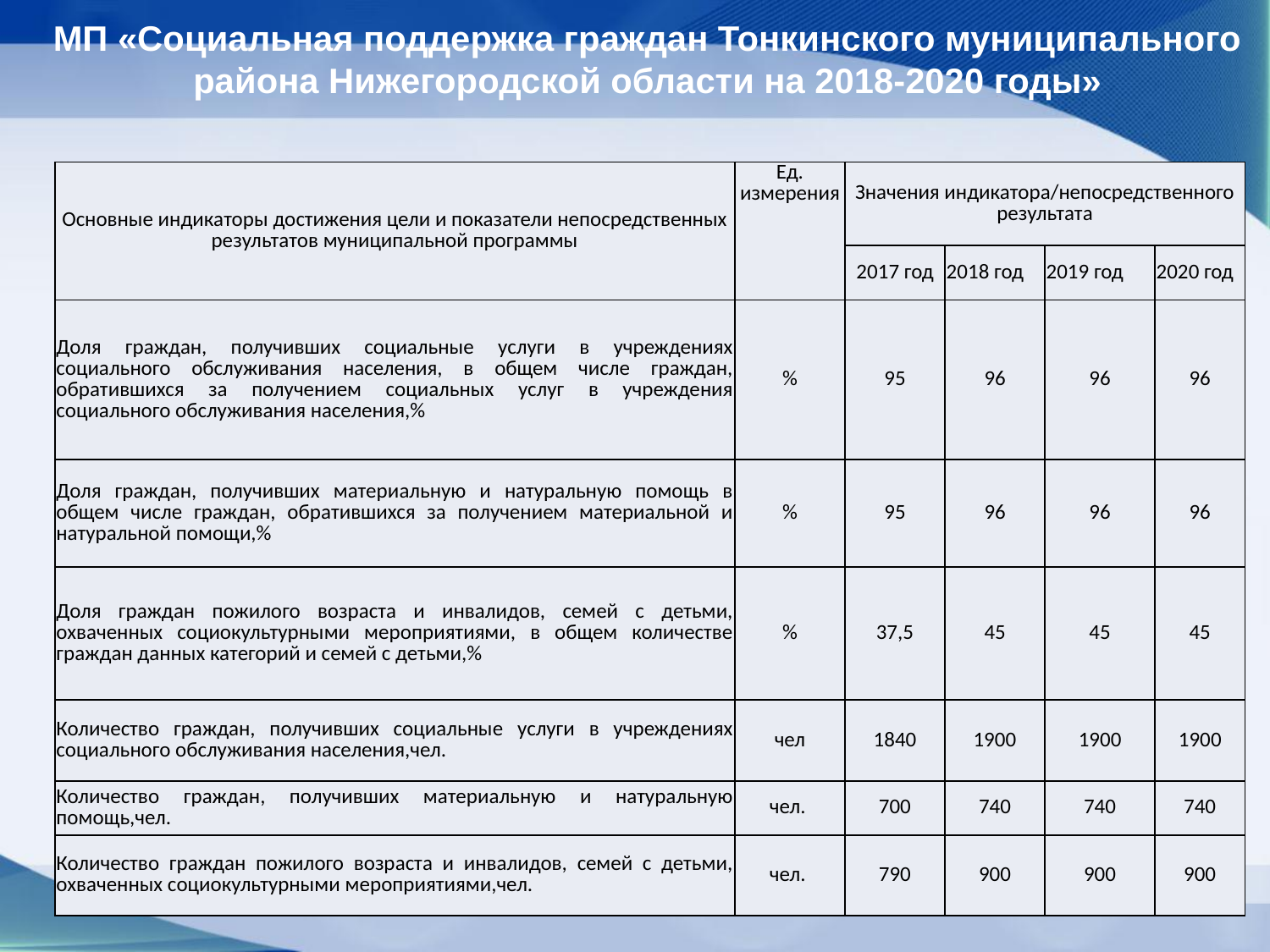

МП «Социальная поддержка граждан Тонкинского муниципального района Нижегородской области на 2018-2020 годы»
| Основные индикаторы достижения цели и показатели непосредственных результатов муниципальной программы | Ед. измерения | Значения индикатора/непосредственного результата |  |  |  |
| --- | --- | --- | --- | --- | --- |
|  |  | 2017 год | 2018 год | 2019 год | 2020 год |
| Доля граждан, получивших социальные услуги в учреждениях социального обслуживания населения, в общем числе граждан, обратившихся за получением социальных услуг в учреждения социального обслуживания населения,% | % | 95 | 96 | 96 | 96 |
| Доля граждан, получивших материальную и натуральную помощь в общем числе граждан, обратившихся за получением материальной и натуральной помощи,% | % | 95 | 96 | 96 | 96 |
| Доля граждан пожилого возраста и инвалидов, семей с детьми, охваченных социокультурными мероприятиями, в общем количестве граждан данных категорий и семей с детьми,% | % | 37,5 | 45 | 45 | 45 |
| Количество граждан, получивших социальные услуги в учреждениях социального обслуживания населения,чел. | чел | 1840 | 1900 | 1900 | 1900 |
| Количество граждан, получивших материальную и натуральную помощь,чел. | чел. | 700 | 740 | 740 | 740 |
| Количество граждан пожилого возраста и инвалидов, семей с детьми, охваченных социокультурными мероприятиями,чел. | чел. | 790 | 900 | 900 | 900 |